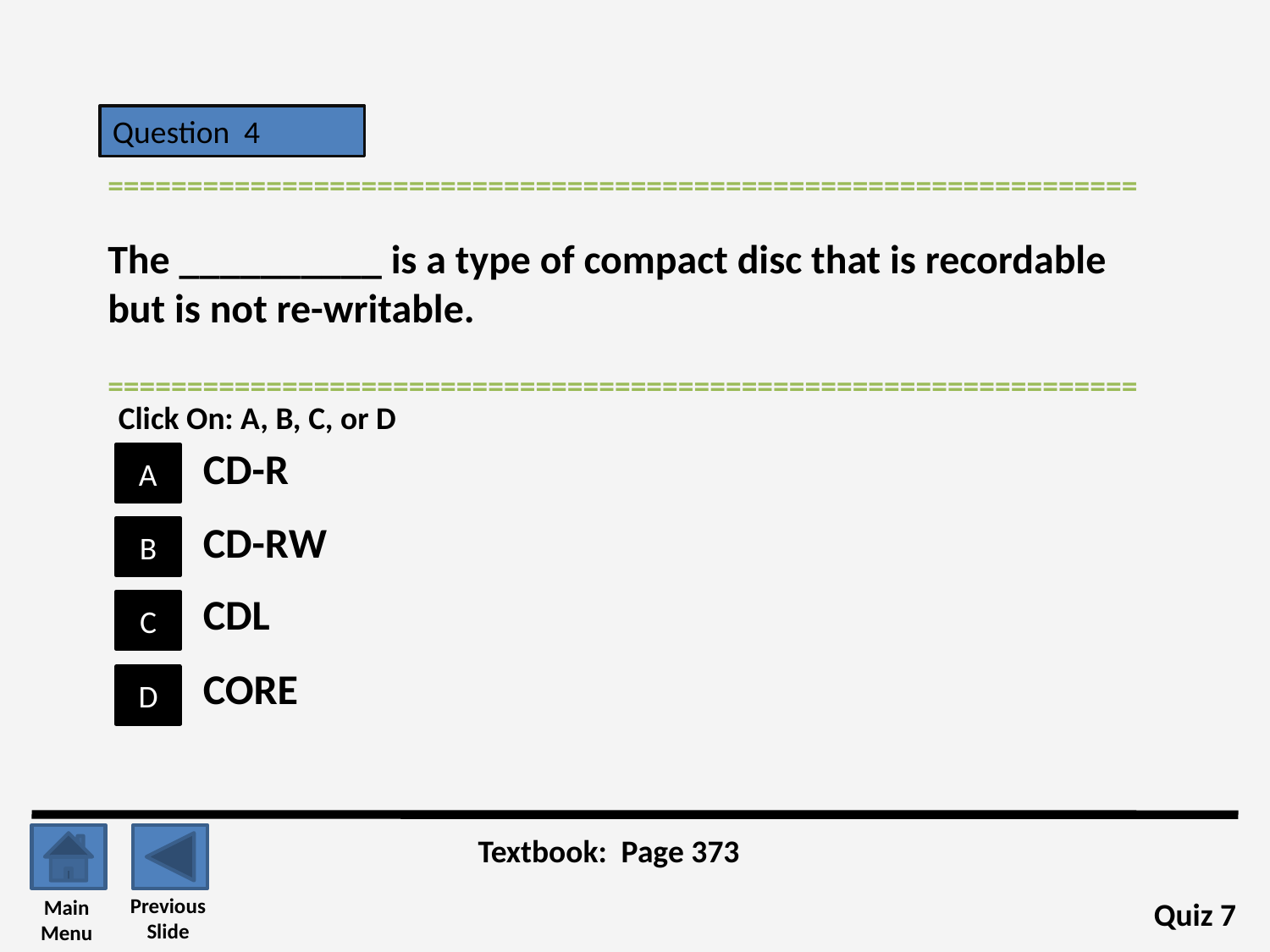

Question  4
=================================================================
The __________ is a type of compact disc that is recordable but is not re-writable.
=================================================================
Click On: A, B, C, or D
CD-R
A
CD-RW
B
CDL
C
CORE
D

Textbook:  Page 373
Previous
Slide
Main
Menu
Quiz 7